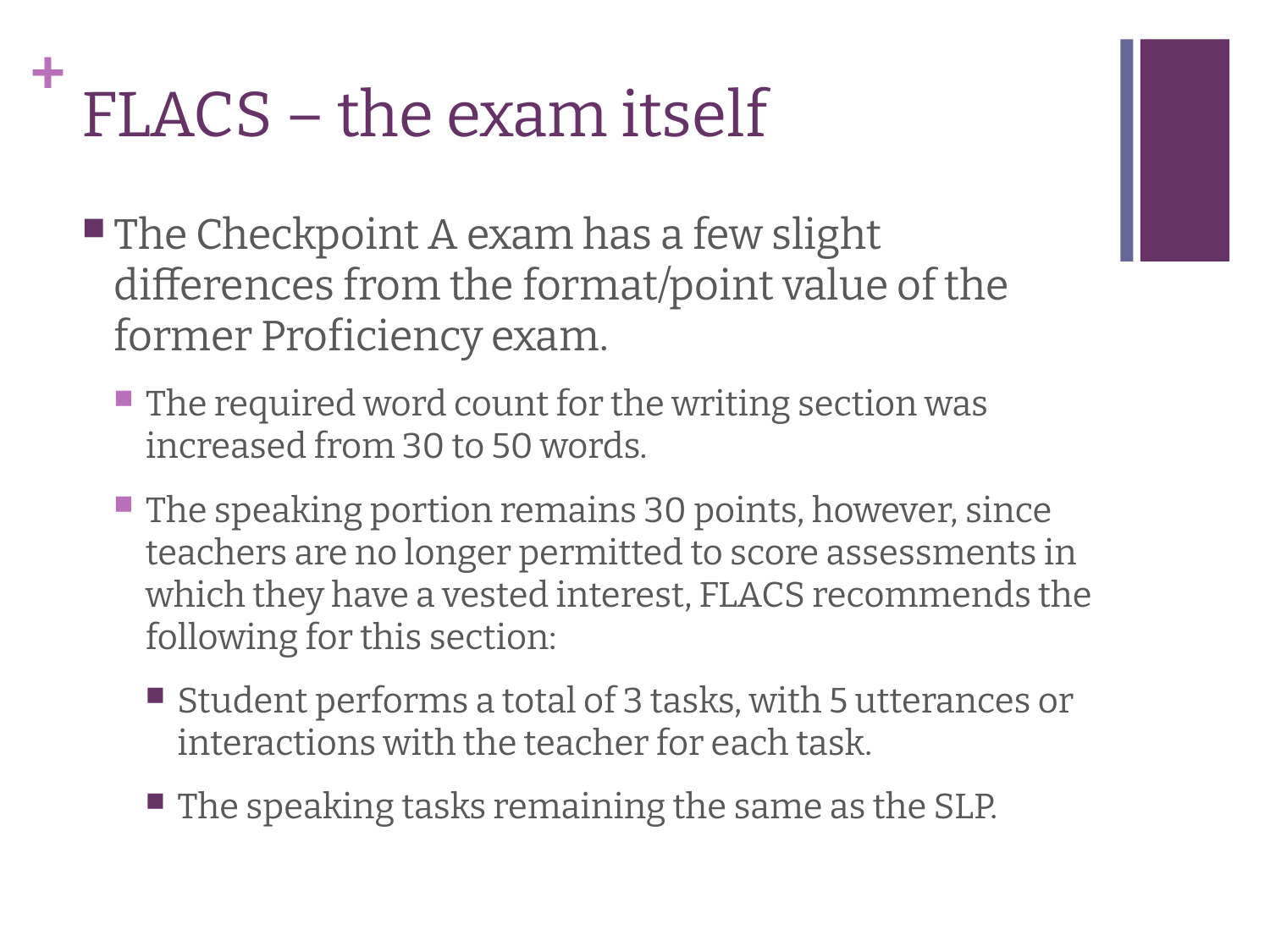

# FLACS – the exam itself
The Checkpoint A exam has a few slight differences from the format/point value of the former Proficiency exam.
The required word count for the writing section was increased from 30 to 50 words.
The speaking portion remains 30 points, however, since teachers are no longer permitted to score assessments in which they have a vested interest, FLACS recommends the following for this section:
Student performs a total of 3 tasks, with 5 utterances or interactions with the teacher for each task.
The speaking tasks remaining the same as the SLP.